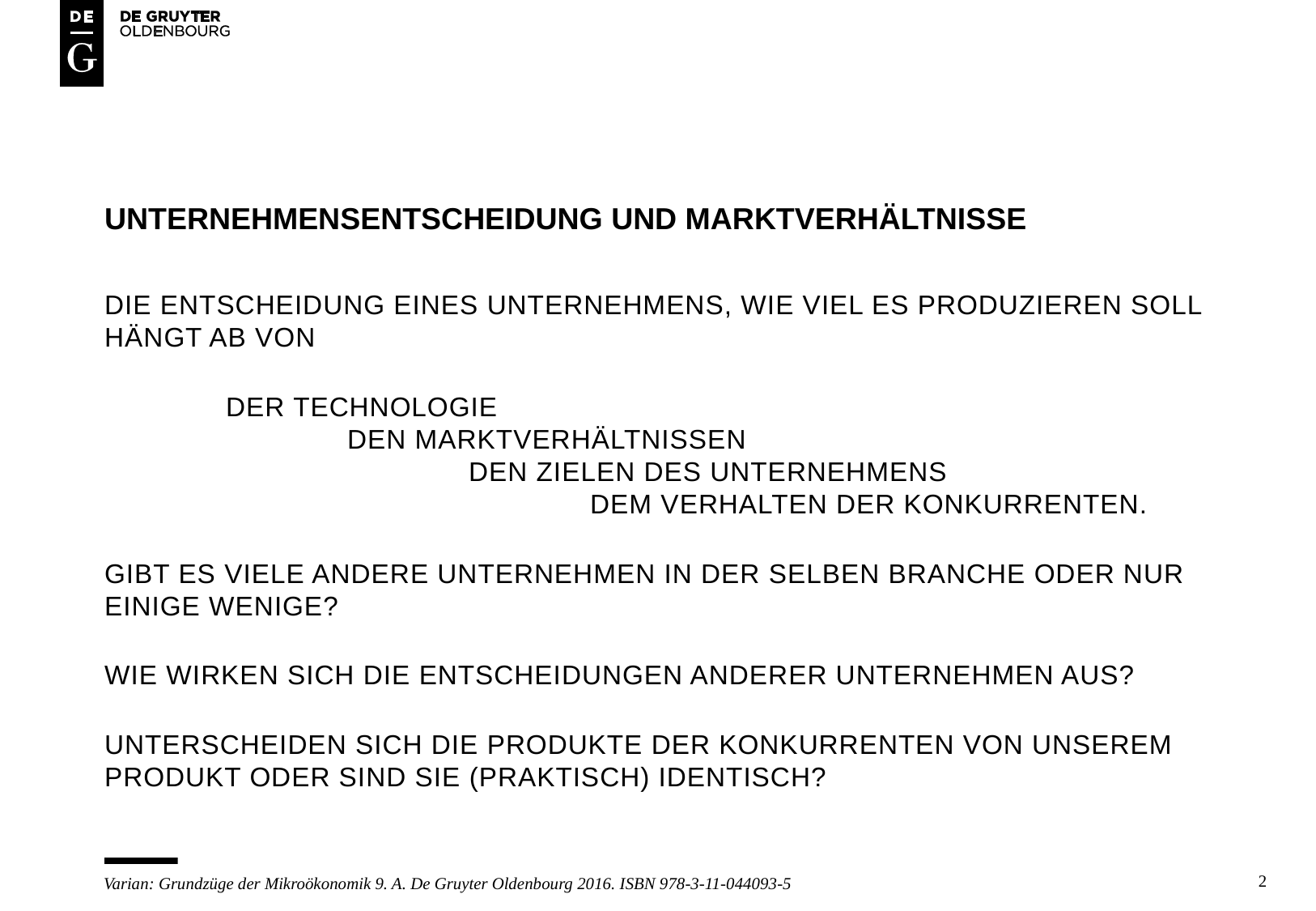

# UNTERNEHMENSENTSCHEIDUNG UND MARKTVERHÄLTNISSE
DIE ENTSCHEIDUNG EINES UNTERNEHMENS, WIE VIEL ES PRODUZIEREN SOLL HÄNGT AB VON
	DER TECHNOLOGIE 								DEN MARKTVERHÄLTNISSEN							DEN ZIELEN DES UNTERNEHMENS 						DEM VERHALTEN DER KONKURRENTEN.
GIBT ES VIELE ANDERE UNTERNEHMEN IN DER SELBEN BRANCHE ODER NUR EINIGE WENIGE?
WIE WIRKEN SICH DIE ENTSCHEIDUNGEN ANDERER UNTERNEHMEN AUS?
UNTERSCHEIDEN SICH DIE PRODUKTE DER KONKURRENTEN VON UNSEREM PRODUKT ODER SIND SIE (PRAKTISCH) IDENTISCH?
2
Varian: Grundzüge der Mikroökonomik 9. A. De Gruyter Oldenbourg 2016. ISBN 978-3-11-044093-5